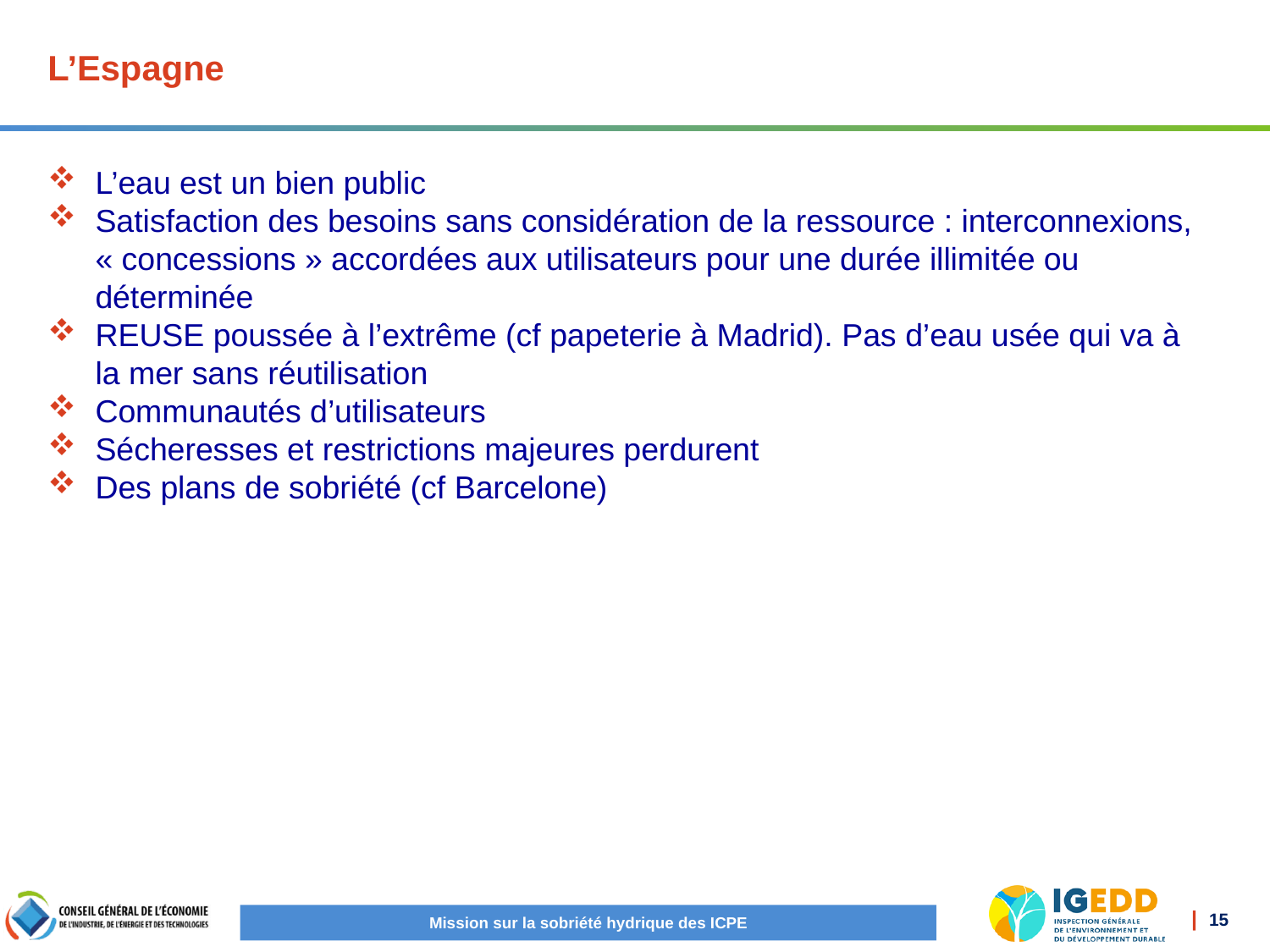

# L’Espagne
L’eau est un bien public
Satisfaction des besoins sans considération de la ressource : interconnexions, « concessions » accordées aux utilisateurs pour une durée illimitée ou déterminée
REUSE poussée à l’extrême (cf papeterie à Madrid). Pas d’eau usée qui va à la mer sans réutilisation
Communautés d’utilisateurs
Sécheresses et restrictions majeures perdurent
Des plans de sobriété (cf Barcelone)